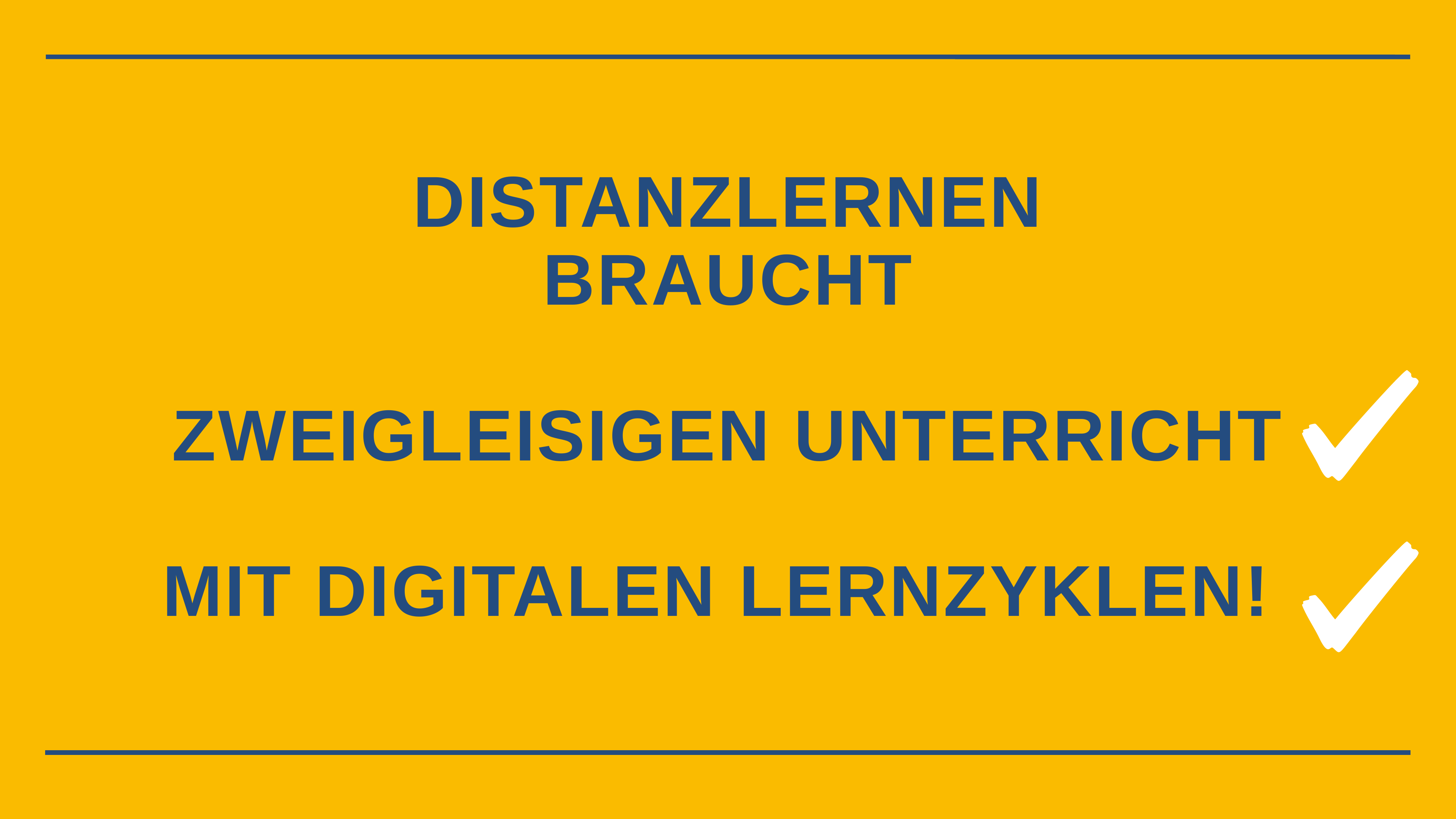

Distanzlernen
braucht

zweigleisigen Unterricht

mit digitalen Lernzyklen!